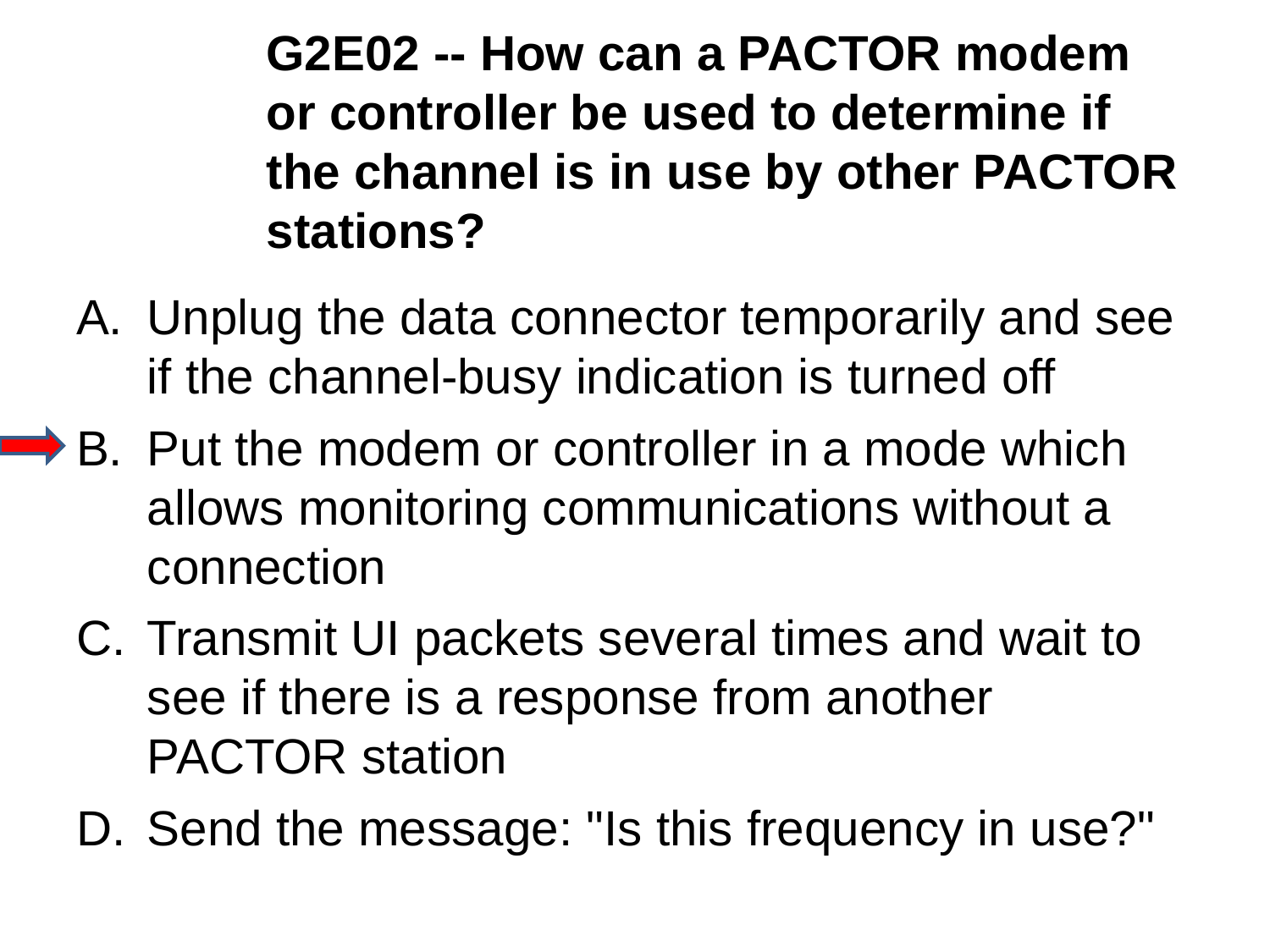

G2E02 -- How can a PACTOR modem or controller be used to determine if the channel is in use by other PACTOR stations?
A.	Unplug the data connector temporarily and see if the channel-busy indication is turned off
B.	Put the modem or controller in a mode which allows monitoring communications without a connection
C.	Transmit UI packets several times and wait to see if there is a response from another PACTOR station
D.	Send the message: "Is this frequency in use?"